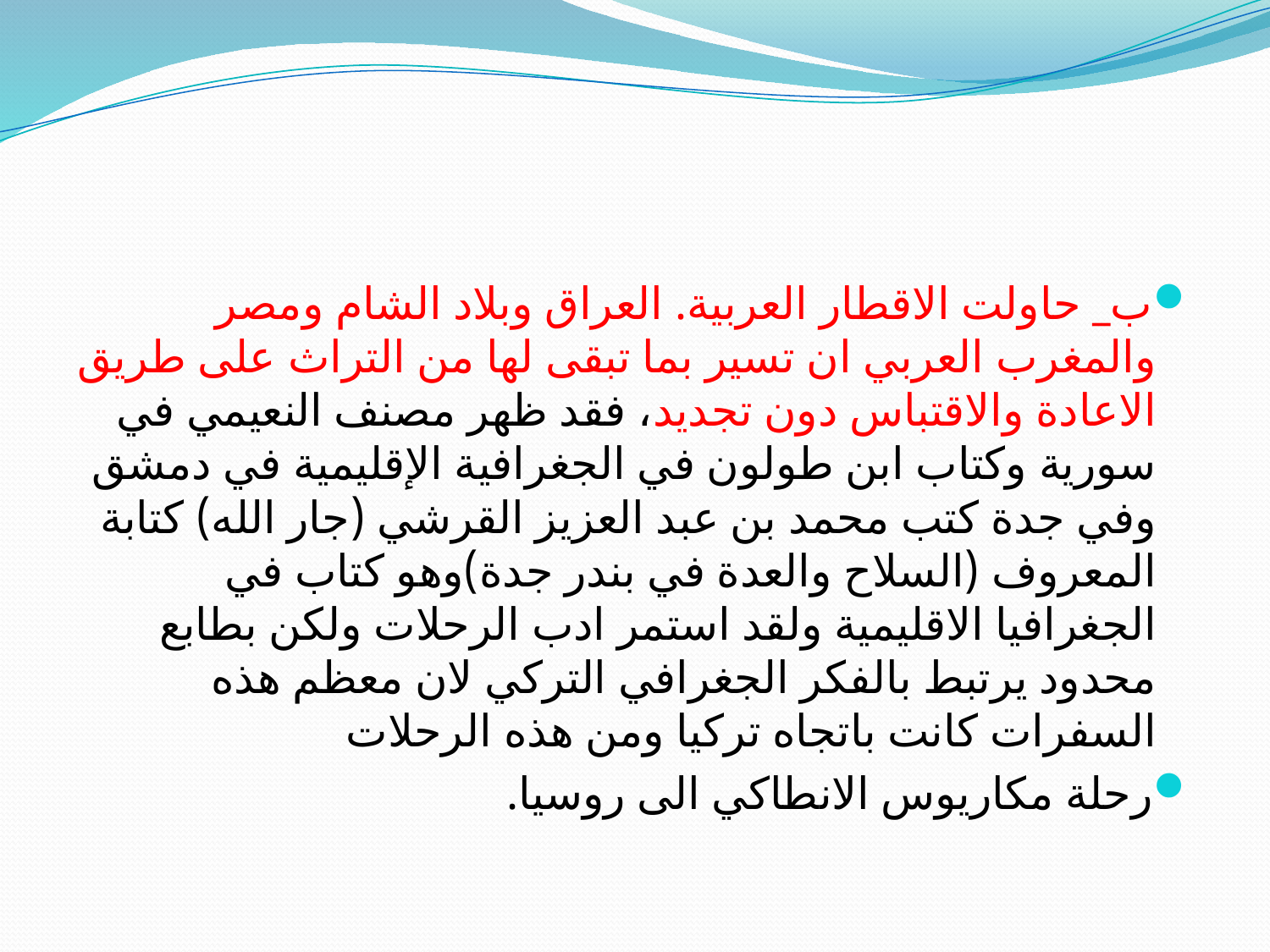

ب_ حاولت الاقطار العربية. العراق وبلاد الشام ومصر والمغرب العربي ان تسير بما تبقى لها من التراث على طريق الاعادة والاقتباس دون تجديد، فقد ظهر مصنف النعيمي في سورية وكتاب ابن طولون في الجغرافية الإقليمية في دمشق وفي جدة كتب محمد بن عبد العزيز القرشي (جار الله) كتابة المعروف (السلاح والعدة في بندر جدة)وهو كتاب في الجغرافيا الاقليمية ولقد استمر ادب الرحلات ولكن بطابع محدود يرتبط بالفكر الجغرافي التركي لان معظم هذه السفرات كانت باتجاه تركيا ومن هذه الرحلات
رحلة مكاريوس الانطاكي الى روسيا.